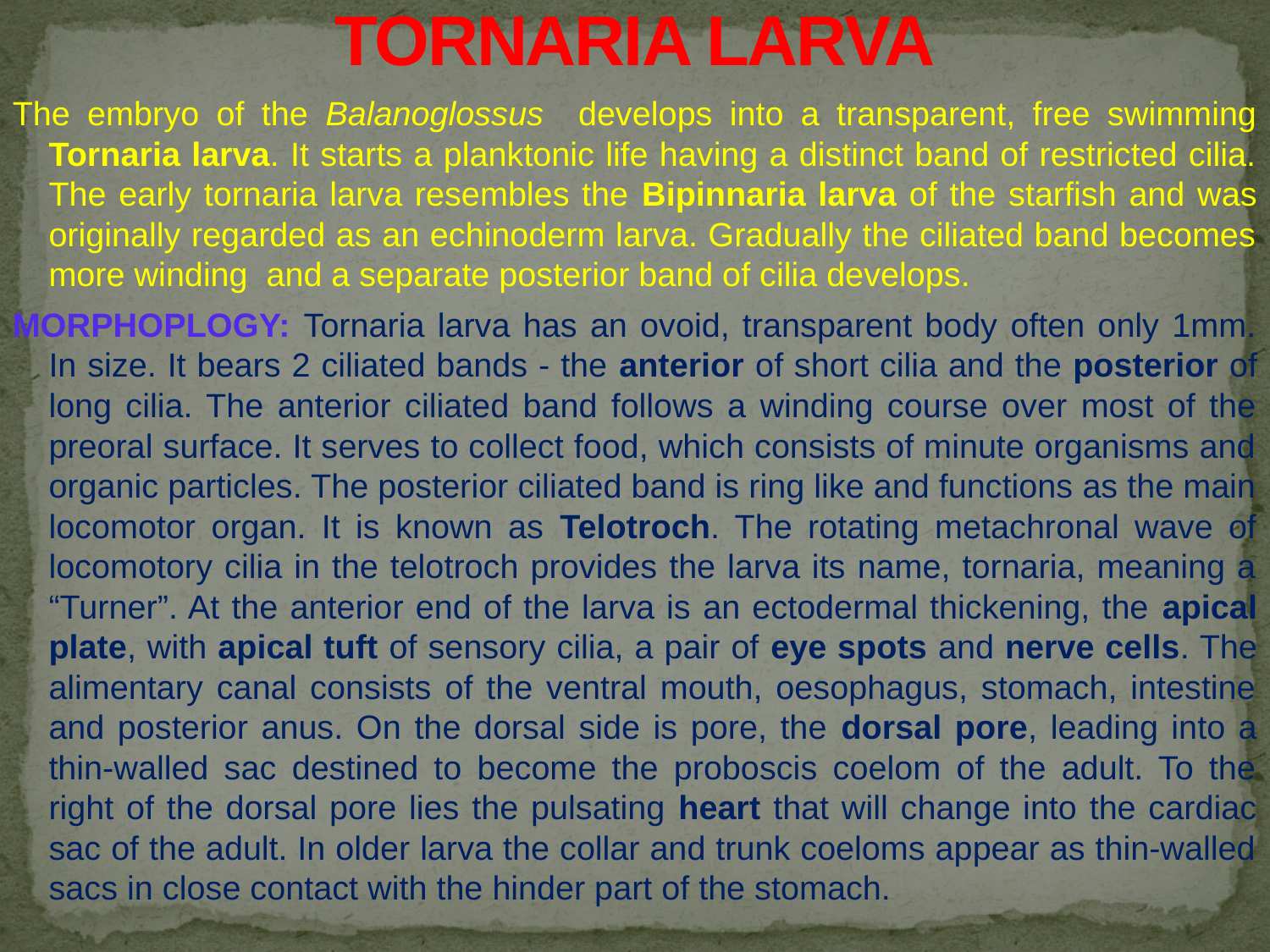

# TORNARIA LARVA
The embryo of the Balanoglossus  develops into a transparent, free swimming Tornaria larva. It starts a planktonic life having a distinct band of restricted cilia. The early tornaria larva resembles the Bipinnaria larva of the starfish and was originally regarded as an echinoderm larva. Gradually the ciliated band becomes more winding  and a separate posterior band of cilia develops.
MORPHOPLOGY: Tornaria larva has an ovoid, transparent body often only 1mm. In size. It bears 2 ciliated bands - the anterior of short cilia and the posterior of long cilia. The anterior ciliated band follows a winding course over most of the preoral surface. It serves to collect food, which consists of minute organisms and organic particles. The posterior ciliated band is ring like and functions as the main locomotor organ. It is known as Telotroch. The rotating metachronal wave of locomotory cilia in the telotroch provides the larva its name, tornaria, meaning a “Turner”. At the anterior end of the larva is an ectodermal thickening, the apical plate, with apical tuft of sensory cilia, a pair of eye spots and nerve cells. The alimentary canal consists of the ventral mouth, oesophagus, stomach, intestine and posterior anus. On the dorsal side is pore, the dorsal pore, leading into a thin-walled sac destined to become the proboscis coelom of the adult. To the right of the dorsal pore lies the pulsating heart that will change into the cardiac sac of the adult. In older larva the collar and trunk coeloms appear as thin-walled sacs in close contact with the hinder part of the stomach.